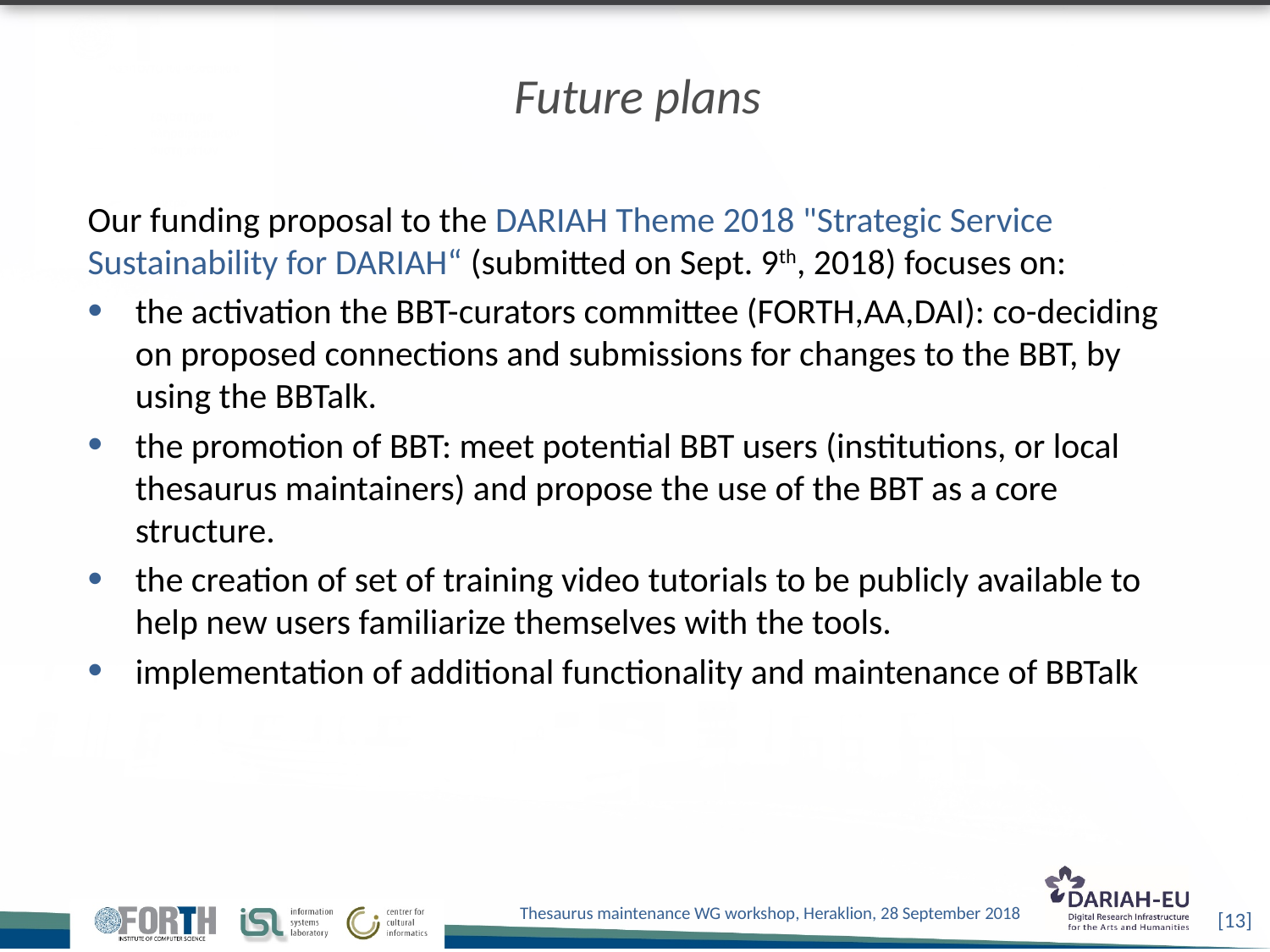

# Future plans
Our funding proposal to the DARIAH Theme 2018 "Strategic Service Sustainability for DARIAH“ (submitted on Sept. 9th, 2018) focuses on:
the activation the BBT-curators committee (FORTH,AA,DAI): co-deciding on proposed connections and submissions for changes to the BBT, by using the BBTalk.
the promotion of BBT: meet potential BBT users (institutions, or local thesaurus maintainers) and propose the use of the BBT as a core structure.
the creation of set of training video tutorials to be publicly available to help new users familiarize themselves with the tools.
implementation of additional functionality and maintenance of BBTalk